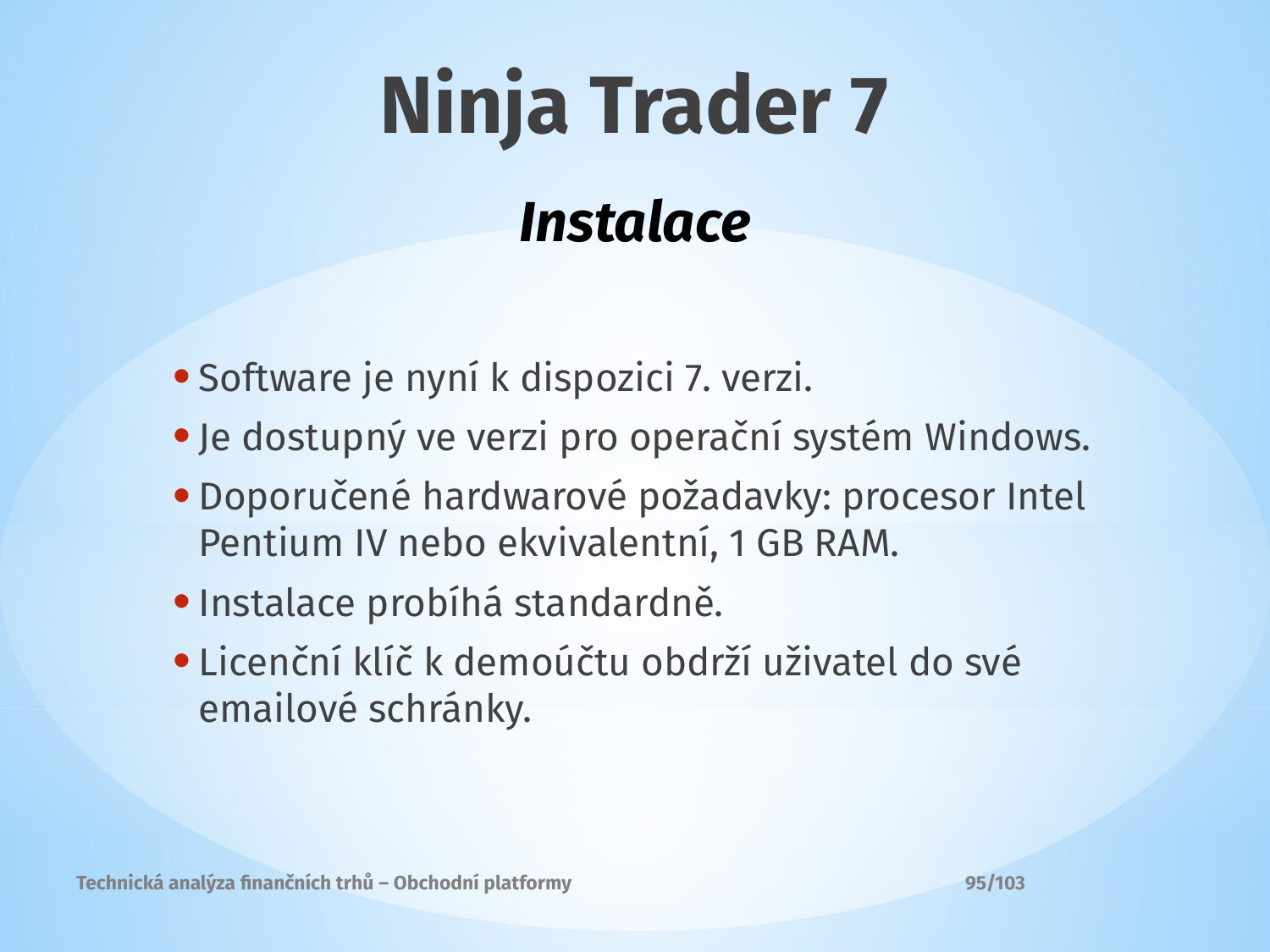

Ninja Trader 7
Instalace
Software je nyní k dispozici 7. verzi.
Je dostupný ve verzi pro operační systém Windows.
Doporučené hardwarové požadavky: procesor Intel Pentium IV nebo ekvivalentní, 1 GB RAM.
Instalace probíhá standardně.
Licenční klíč k demoúčtu obdrží uživatel do své emailové schránky.

Technická analýza finančních trhů – Obchodní platformy				95/103